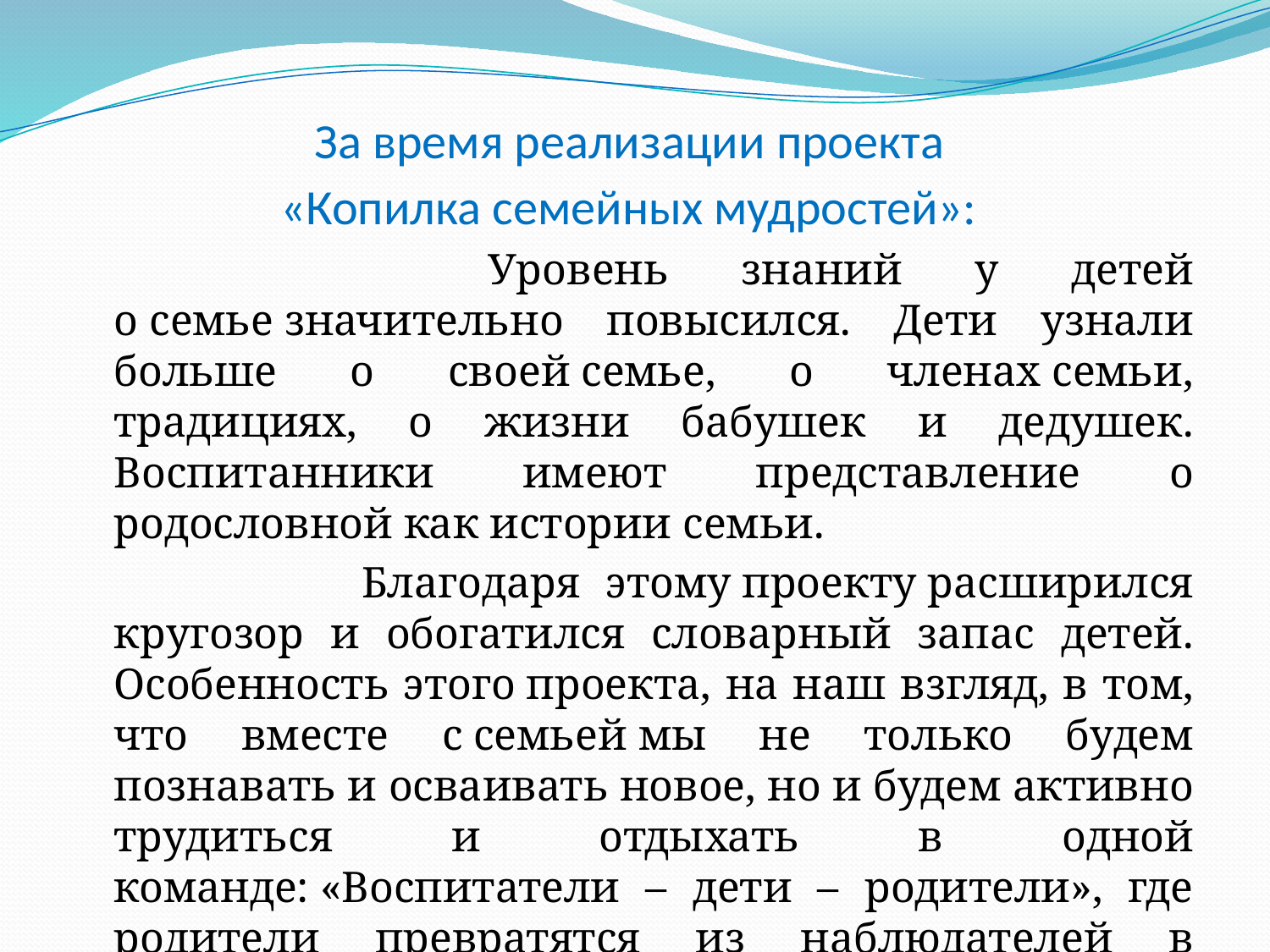

# За время реализации проекта  «Копилка семейных мудростей»:
    	Уровень знаний у детей о семье значительно повысился. Дети узнали больше о своей семье, о членах семьи, традициях, о жизни бабушек и дедушек. Воспитанники имеют представление о родословной как истории семьи.
           Благодаря этому проекту расширился кругозор и обогатился словарный запас детей. Особенность этого проекта, на наш взгляд, в том, что вместе с семьей мы не только будем познавать и осваивать новое, но и будем активно трудиться и отдыхать в одной команде: «Воспитатели – дети – родители», где родители превратятся из наблюдателей в активных участников жизни детей в детском саду.